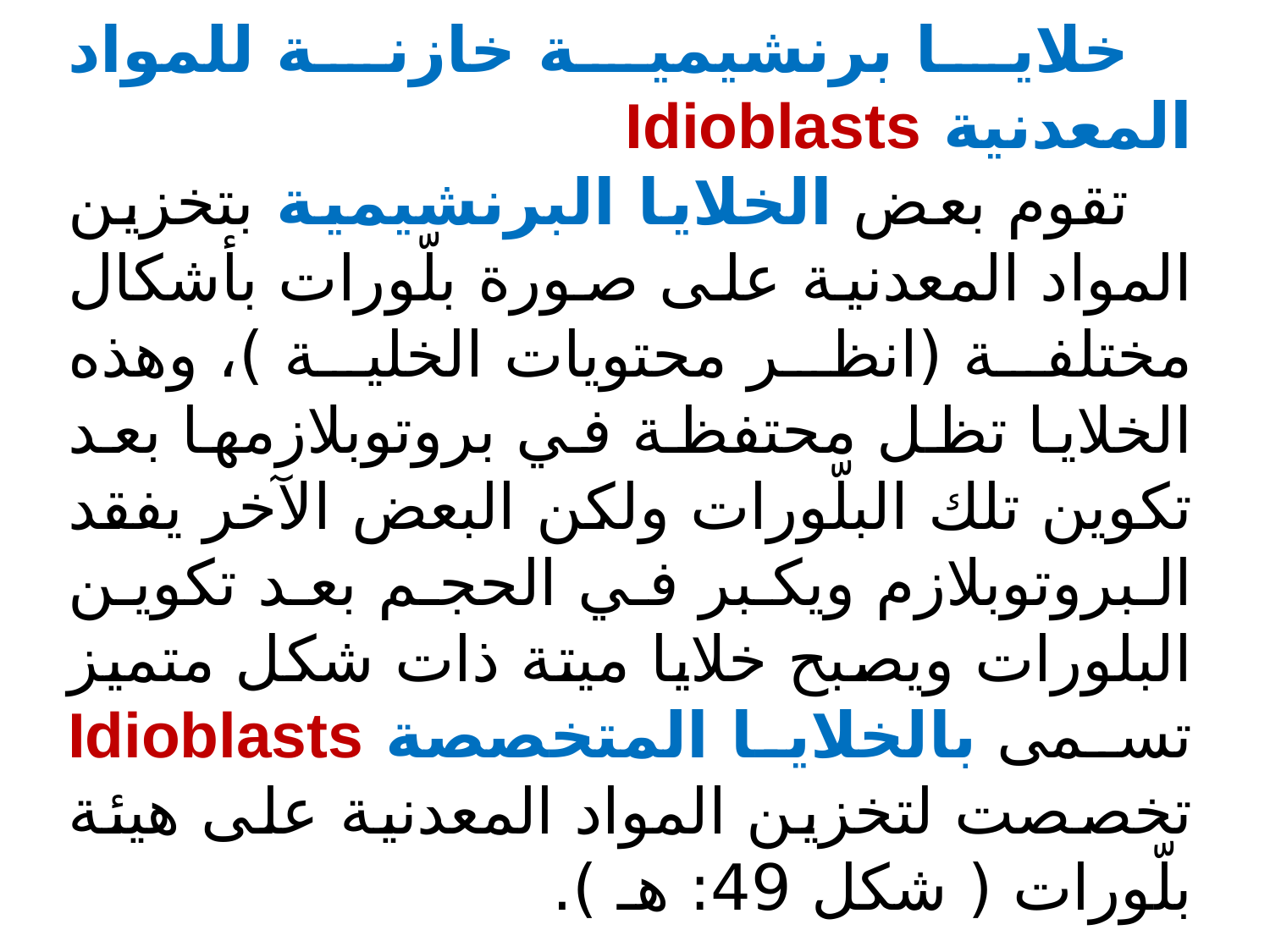

خلايا برنشيمية خازنة للمواد المعدنية Idioblasts
تقوم بعض الخلايا البرنشيمية بتخزين المواد المعدنية على صورة بلّورات بأشكال مختلفة (انظر محتويات الخلية )، وهذه الخلايا تظل محتفظة في بروتوبلازمها بعد تكوين تلك البلّورات ولكن البعض الآخر يفقد البروتوبلازم ويكبر في الحجم بعد تكوين البلورات ويصبح خلايا ميتة ذات شكل متميز تسمى بالخلايا المتخصصة Idioblasts تخصصت لتخزين المواد المعدنية على هيئة بلّورات ( شكل 49: هـ ).